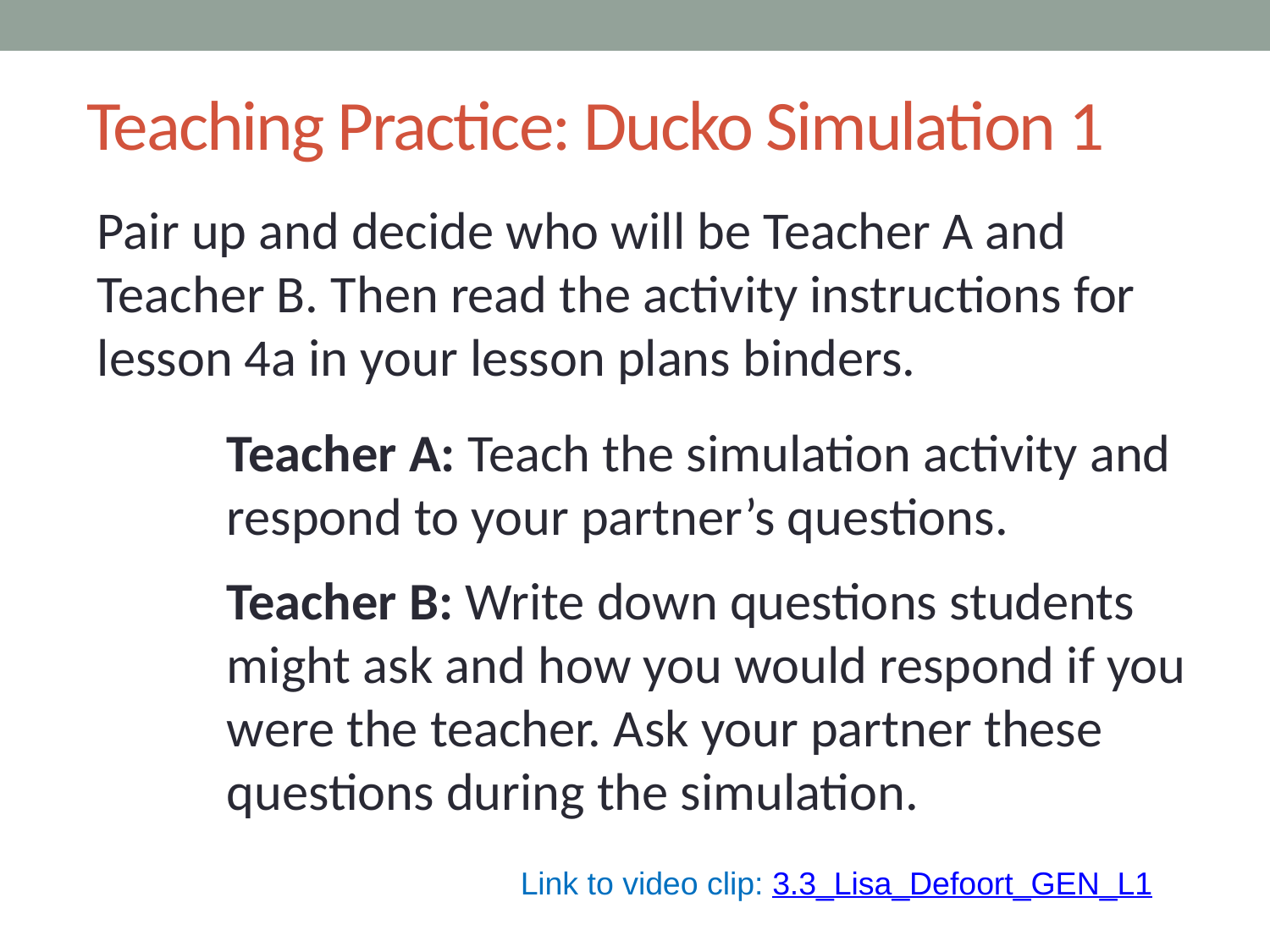

# Teaching Practice: Ducko Simulation 1
Pair up and decide who will be Teacher A and Teacher B. Then read the activity instructions for lesson 4a in your lesson plans binders.
Teacher A: Teach the simulation activity and respond to your partner’s questions.
Teacher B: Write down questions students might ask and how you would respond if you were the teacher. Ask your partner these questions during the simulation.
Link to video clip: 3.3_Lisa_Defoort_GEN_L1